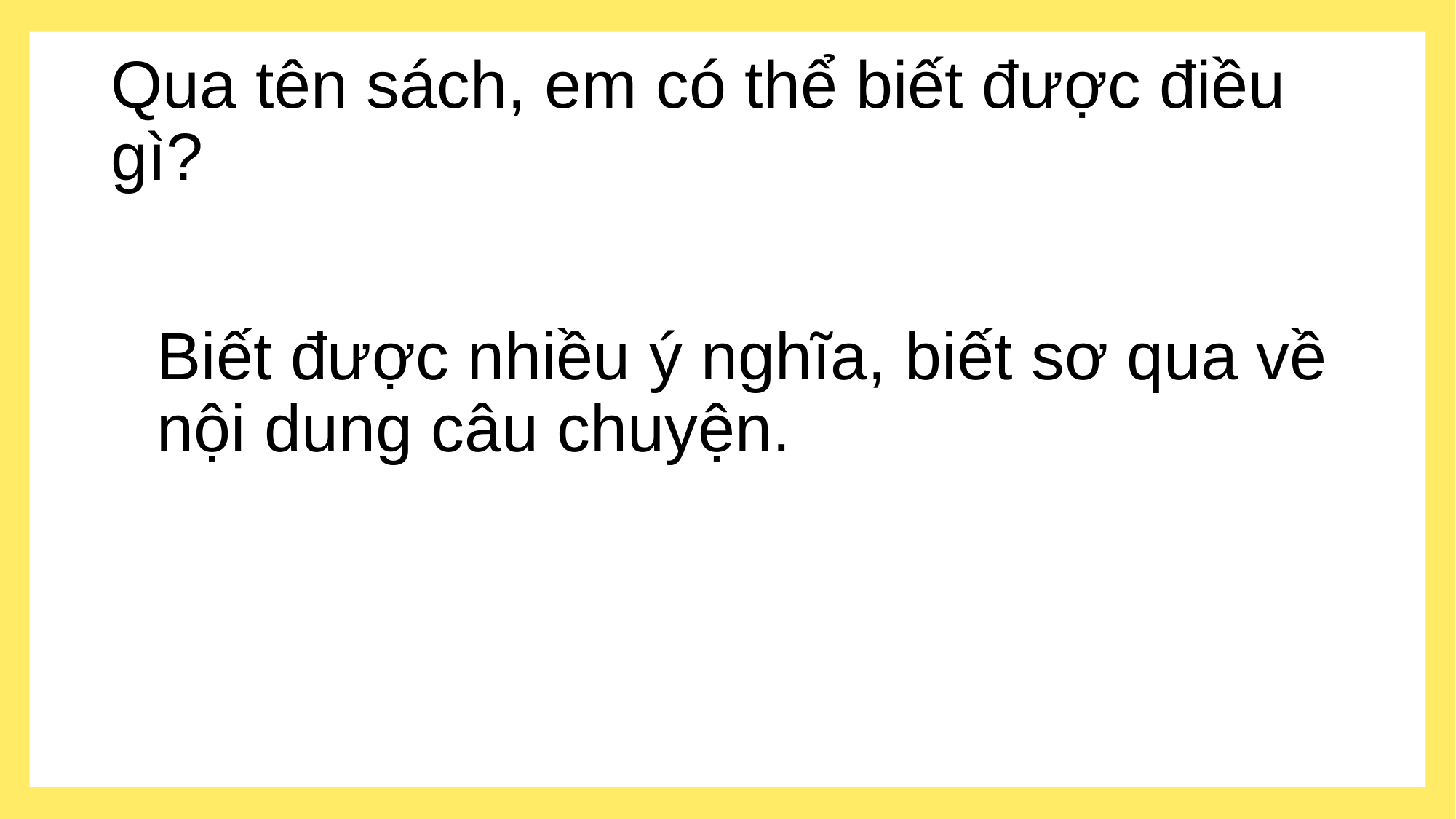

# Qua tên sách, em có thể biết được điều gì?

Biết được nhiều ý nghĩa, biết sơ qua về nội dung câu chuyện.